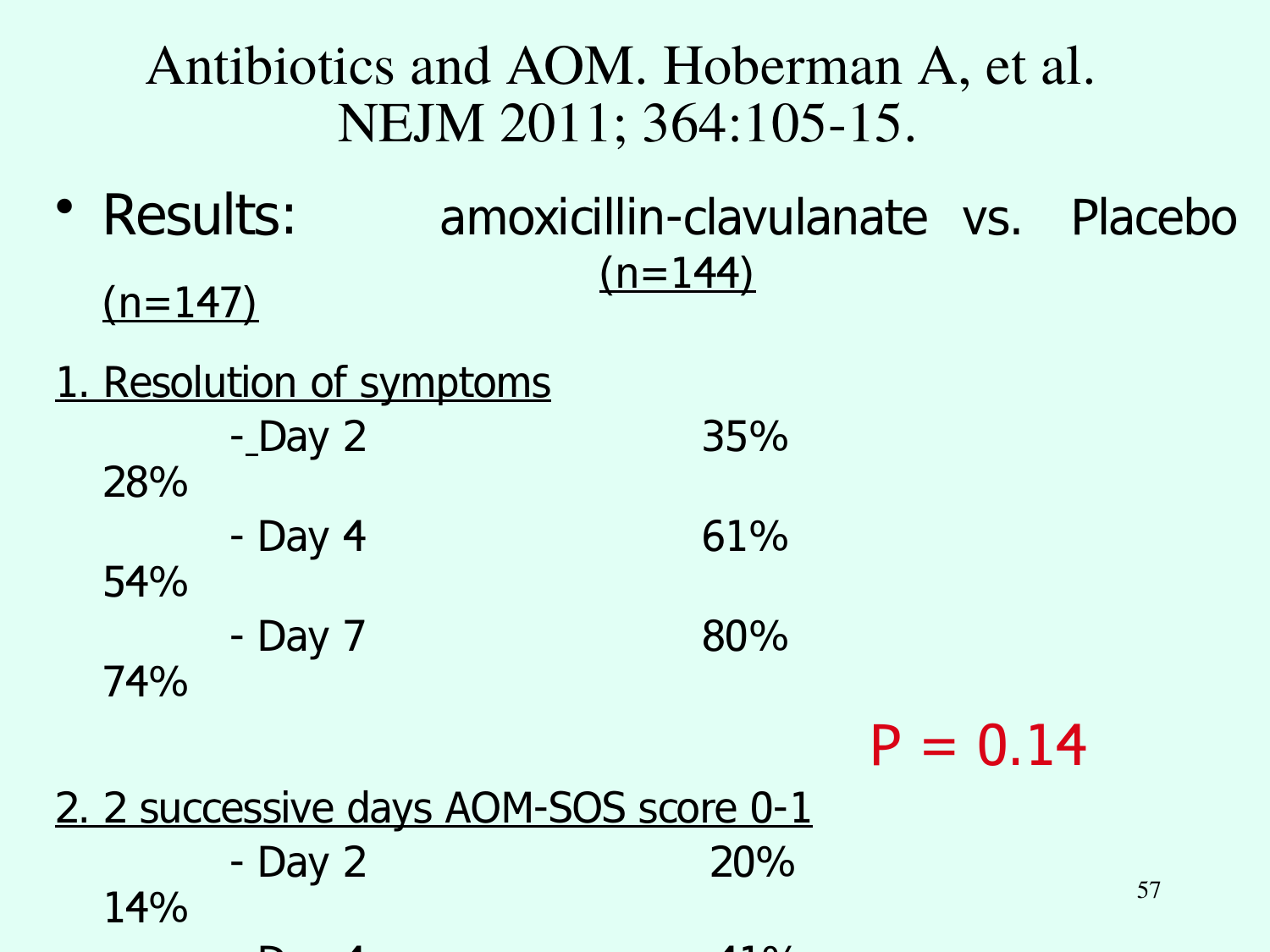

Antibiotics and AOM. Hoberman A, et al.
NEJM 2011; 364:105-15.
Results:        amoxicillin-clavulanate  vs.   Placebo
                               (n=144)			 (n=147)

1. Resolution of symptoms
		- Day 2		       35%			     28%
		- Day 4		       61%			     54%
		- Day 7		       80%			     74%
				                      P = 0.14
2. 2 successive days AOM-SOS score 0-1
		- Day 2 		         20%			     14%
		- Day 4		        41%			     36%
		- Day 7		        67%			     53%
			      		                    P=0.04, overall
57